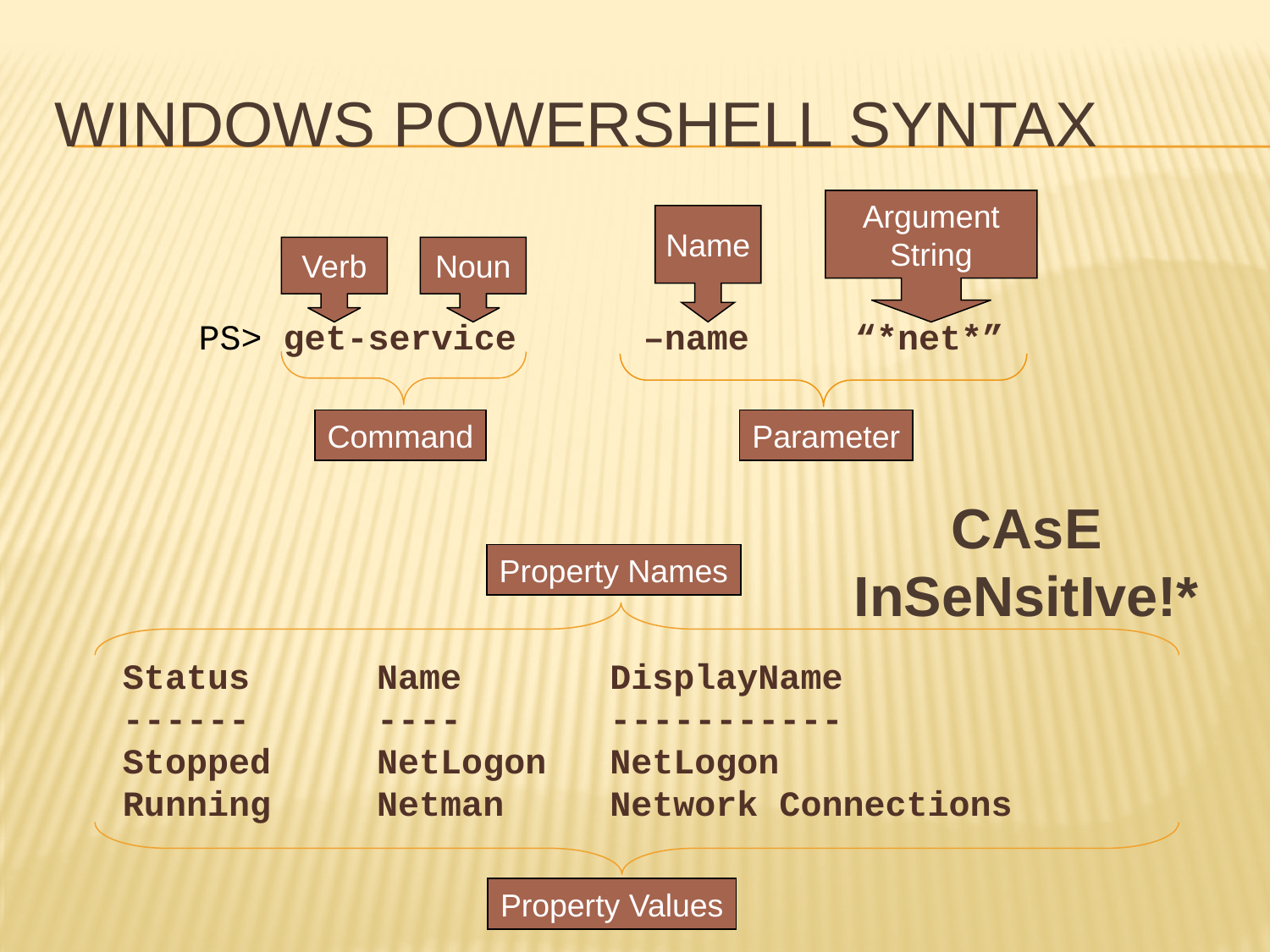

# Windows PowerShell Syntax

Argument
String
Name
Verb
Noun

PS> get-service      –name     “*net*”

Command
Parameter

Status      Name       DisplayName
------      ----       -----------
Stopped     NetLogon   NetLogon
Running     Netman     Network Connections
CAsE InSeNsitIve!*
Property Names
Property Values